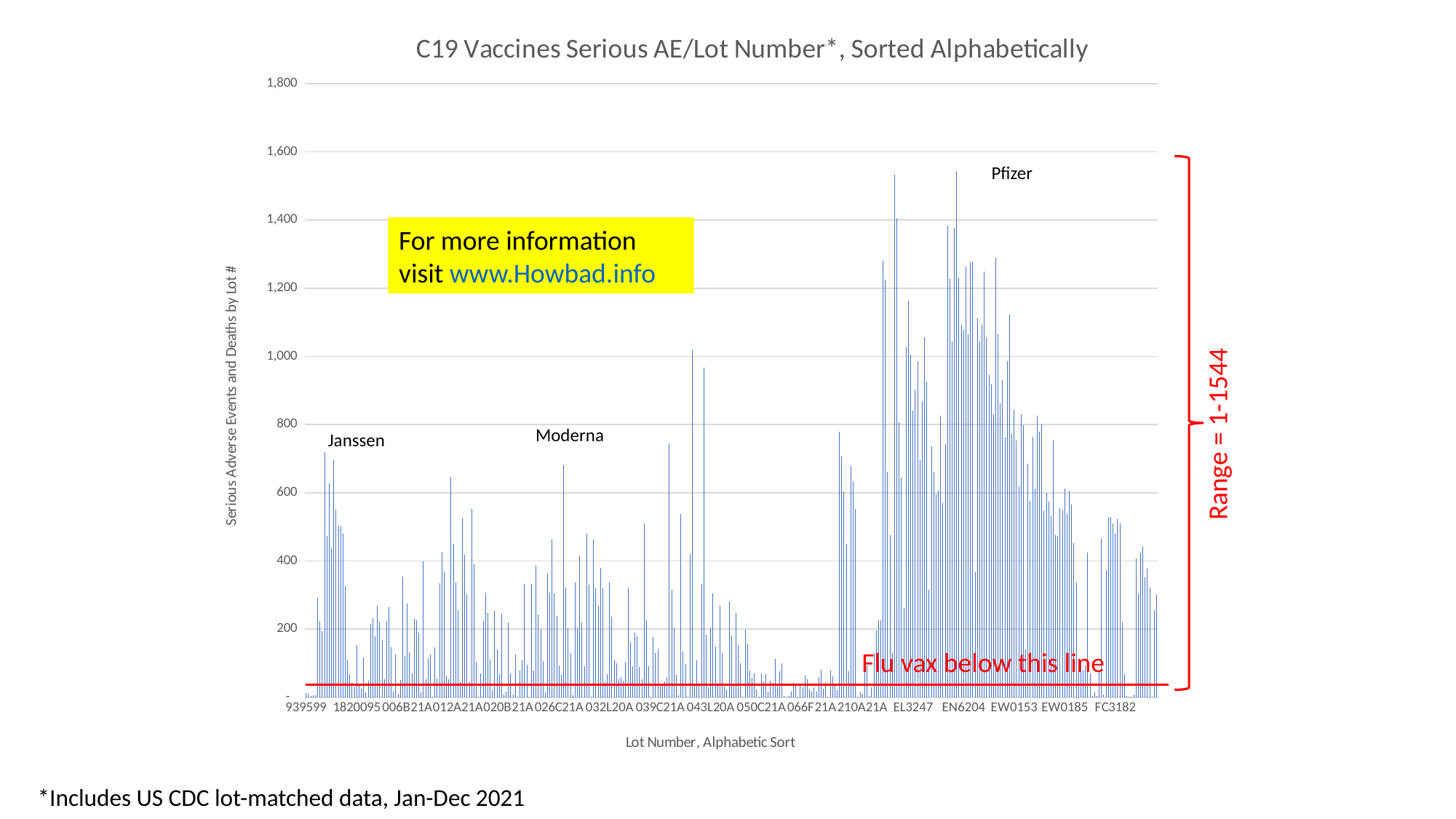

### Chart: C19 Vaccines Serious AE/Lot Number*, Sorted Alphabetically

| Category | Total SAE |
|---|---|
| 939599 | 12.0 |
| 939600 | 12.0 |
| 939676 | 5.0 |
| 939894 | 6.0 |
| 939900 | 6.0 |
| 1802068 | 293.0 |
| 1802070 | 223.0 |
| 1802072 | 195.0 |
| 1805018 | 719.0 |
| 1805020 | 474.0 |
| 1805022 | 628.0 |
| 1805025 | 440.0 |
| 1805029 | 696.0 |
| 1805031 | 551.0 |
| 1808609 | 504.0 |
| 1808978 | 501.0 |
| 1808980 | 480.0 |
| 1808982 | 327.0 |
| 1808986 | 108.0 |
| 1816022 | 68.0 |
| 1816024 | 43.0 |
| 1816027 | 31.0 |
| 1820095 | 154.0 |
| 1820096 | 33.0 |
| 1821281 | 26.0 |
| 1821286 | 118.0 |
| 1821287 | 15.0 |
| 1821288 | 48.0 |
| 001A21A | 216.0 |
| 001B21A | 233.0 |
| 001C21A | 178.0 |
| 002A21A | 268.0 |
| 002B21A | 221.0 |
| 002C21A | 169.0 |
| 002F21A | 52.0 |
| 003A21A | 224.0 |
| 003B21A | 265.0 |
| 003C21A | 148.0 |
| 003F21A | 16.0 |
| 004C21A | 126.0 |
| 004D21A | 10.0 |
| 004F21A | 51.0 |
| 004M20A | 355.0 |
| 005C21A | 121.0 |
| 006B21A | 274.0 |
| 006C21A | 132.0 |
| 006D21A | 70.0 |
| 006M20A | 230.0 |
| 007B21A | 226.0 |
| 007C21A | 189.0 |
| 007D21A | 14.0 |
| 007M20A | 399.0 |
| 008B21-2A | 54.0 |
| 008B21A | 115.0 |
| 008C21A | 126.0 |
| 008D21A | 2.0 |
| 009C21A | 147.0 |
| 009D21A | 55.0 |
| 010A21A | 335.0 |
| 010M20A | 426.0 |
| 011A21A | 369.0 |
| 011D21A | 63.0 |
| 011F21A | 54.0 |
| 011J20A | 647.0 |
| 011L20A | 450.0 |
| 011M20A | 338.0 |
| 012A21A | 256.0 |
| 012F21A | 44.0 |
| 012L20A | 525.0 |
| 012M20A | 418.0 |
| 013A21A | 303.0 |
| 013F21A | 45.0 |
| 013L20A | 552.0 |
| 013M20A | 390.0 |
| 014C21A | 104.0 |
| 014E21A | 2.0 |
| 014F21A | 70.0 |
| 014M20A | 223.0 |
| 015M20A | 308.0 |
| 016B21A | 247.0 |
| 016C21A | 111.0 |
| 016E21A | 21.0 |
| 017B21A | 254.0 |
| 017C21A | 140.0 |
| 017E21A | 67.0 |
| 018B21A | 245.0 |
| 018F21A | 9.0 |
| 019F21A | 17.0 |
| 020B21A | 220.0 |
| 020F21A | 71.0 |
| 021B21A-1 | 8.0 |
| 021C21A | 125.0 |
| 021F21A | 2.0 |
| 022B21A | 79.0 |
| 022C21A | 109.0 |
| 022M20A | 333.0 |
| 023C21A | 95.0 |
| 023D21A | 2.0 |
| 023M20A | 333.0 |
| 024C21A | 78.0 |
| 024M20A | 386.0 |
| 025A21A | 242.0 |
| 025B21A | 200.0 |
| 025C21A | 107.0 |
| 025D21A | 15.0 |
| 025J20-2A | 363.0 |
| 025J20A | 308.0 |
| 025L20A | 462.0 |
| 026A21A | 305.0 |
| 026B21A | 239.0 |
| 026C21A | 94.0 |
| 026D21A | 65.0 |
| 026L20A | 681.0 |
| 027A21A | 323.0 |
| 027B21A | 203.0 |
| 027C21A | 129.0 |
| 027D21A | 7.0 |
| 027L20A | 338.0 |
| 028A21A | 204.0 |
| 028L20A | 415.0 |
| 029A21A | 219.0 |
| 029K20A | 92.0 |
| 029L20A | 479.0 |
| 030A21A | 330.0 |
| 030B21A | 1.0 |
| 030L20A | 462.0 |
| 030M20A | 321.0 |
| 031A21A | 268.0 |
| 031L20A | 380.0 |
| 031M20A | 321.0 |
| 032F21A | 44.0 |
| 032H20A | 68.0 |
| 032L20A | 336.0 |
| 032M20A | 236.0 |
| 033B21A | 110.0 |
| 033C21A | 100.0 |
| 033F21A | 52.0 |
| 034C21A | 60.0 |
| 034F21A | 48.0 |
| 035C21A | 103.0 |
| 036A21A | 323.0 |
| 036B21A | 161.0 |
| 036C21A | 92.0 |
| 037A21B | 190.0 |
| 037B21A | 179.0 |
| 037C21A | 89.0 |
| 037F21A | 54.0 |
| 037K20A | 511.0 |
| 038A21A | 227.0 |
| 038C21A | 92.0 |
| 038D21A | 2.0 |
| 038K20A | 176.0 |
| 039A21A | 131.0 |
| 039B21A | 143.0 |
| 039C21A | 34.0 |
| 039D21A | 41.0 |
| 039F21A | 46.0 |
| 039K20-2A | 59.0 |
| 039K20A | 744.0 |
| 040A21A | 316.0 |
| 040B21A | 204.0 |
| 040C21A | 66.0 |
| 040D21A | 7.0 |
| 041A21A | 537.0 |
| 041B21A | 134.0 |
| 041C21A | 98.0 |
| 041D21A | 1.0 |
| 041L20A | 421.0 |
| 042A21A | 1019.0 |
| 042B21-2A | 38.0 |
| 042B21A | 108.0 |
| 042D21A | 42.0 |
| 042L20A | 333.0 |
| 043A21A | 966.0 |
| 043B21A | 183.0 |
| 043D21A | 29.0 |
| 043L20A | 205.0 |
| 044A21A | 304.0 |
| 044B21A | 150.0 |
| 044D21A | 38.0 |
| 045A21A | 268.0 |
| 045B21A | 129.0 |
| 045C21A | 32.0 |
| 045D21A | 24.0 |
| 046A21A | 282.0 |
| 046B21A | 178.0 |
| 046C21A | 33.0 |
| 047A21A | 247.0 |
| 047B21A | 153.0 |
| 047C21A | 101.0 |
| 047E21A | 1.0 |
| 048A21A | 199.0 |
| 048B21A | 158.0 |
| 048C21A | 79.0 |
| 048F21A | 57.0 |
| 049C21A | 70.0 |
| 049E21A | 23.0 |
| 049F21A | 2.0 |
| 050C21A | 70.0 |
| 050E21A | 46.0 |
| 051C21A | 67.0 |
| 051E21A | 16.0 |
| 051F21A | 48.0 |
| 052C21A | 43.0 |
| 052E21A | 113.0 |
| 053C21A | 31.0 |
| 053E21A | 76.0 |
| 054C21A | 101.0 |
| 055E21A | 5.0 |
| 056D21A | 1.0 |
| 057D21A | 3.0 |
| 057G20A | 16.0 |
| 058E21A | 43.0 |
| 058F21A | 34.0 |
| 059D21A | 1.0 |
| 059E21A | 36.0 |
| 061E21A | 29.0 |
| 062E21A | 63.0 |
| 065F21A | 52.0 |
| 066D21A | 24.0 |
| 066F21A | 17.0 |
| 067F21A | 29.0 |
| 069F21A | 16.0 |
| 071F21A | 60.0 |
| 076C21A | 81.0 |
| 077C21B | 25.0 |
| 078C21A | 42.0 |
| 085D21A | 1.0 |
| 088D21A | 79.0 |
| 091D21A | 61.0 |
| 092D21A | 35.0 |
| 093D21A | 20.0 |
| 201A21A | 779.0 |
| 202A21A | 707.0 |
| 203A21A | 601.0 |
| 204A21A | 450.0 |
| 204B21A | 77.0 |
| 205A21A | 679.0 |
| 206A21A | 633.0 |
| 207A21A | 553.0 |
| 208A21A | 1.0 |
| 209A21A | 14.0 |
| 210A21A | 10.0 |
| 211A21A | 111.0 |
| 212A21A | 93.0 |
| 213A21A | 3.0 |
| 30125BA | 30.0 |
| 30130BA | 131.0 |
| 30135BA | 197.0 |
| 30145BA | 226.0 |
| 30155BA | 225.0 |
| EH9899 | 1281.0 |
| EJ1685 | 1225.0 |
| EJ1686 | 662.0 |
| EK4176 | 476.0 |
| EK4244 | 130.0 |
| EK5730 | 1532.0 |
| EK9231 | 1405.0 |
| EL0140 | 807.0 |
| EL0142 | 645.0 |
| EL0725 | 263.0 |
| EL1283 | 1027.0 |
| EL1284 | 1164.0 |
| EL3246 | 1006.0 |
| EL3247 | 842.0 |
| EL3248 | 902.0 |
| EL3249 | 986.0 |
| EL3302 | 696.0 |
| EL8982 | 868.0 |
| EL9261 | 1056.0 |
| EL9262 | 924.0 |
| EL9263 | 315.0 |
| EL9264 | 737.0 |
| EL9265 | 661.0 |
| EL9266 | 596.0 |
| EL9267 | 606.0 |
| EL9269 | 826.0 |
| EM9809 | 569.0 |
| EM9810 | 743.0 |
| EN5318 | 1384.0 |
| EN6198 | 1227.0 |
| EN6199 | 1043.0 |
| EN6200 | 1377.0 |
| EN6201 | 1544.0 |
| EN6202 | 1229.0 |
| EN6203 | 1092.0 |
| EN6204 | 1077.0 |
| EN6205 | 1263.0 |
| EN6206 | 1066.0 |
| EN6207 | 1277.0 |
| EN6208 | 1279.0 |
| EN9581 | 366.0 |
| EP6955 | 1113.0 |
| EP7533 | 1044.0 |
| EP7534 | 1094.0 |
| ER2613 | 1249.0 |
| ER8727 | 1054.0 |
| ER8729 | 945.0 |
| ER8730 | 918.0 |
| ER8731 | 831.0 |
| ER8732 | 1290.0 |
| ER8733 | 1065.0 |
| ER8734 | 863.0 |
| ER8735 | 931.0 |
| ER8736 | 761.0 |
| ER8737 | 987.0 |
| EW0150 | 1123.0 |
| EW0151 | 773.0 |
| EW0153 | 843.0 |
| EW0158 | 753.0 |
| EW0161 | 618.0 |
| EW0162 | 830.0 |
| EW0164 | 799.0 |
| EW0165 | 141.0 |
| EW0167 | 685.0 |
| EW0168 | 577.0 |
| EW0169 | 765.0 |
| EW0170 | 613.0 |
| EW0171 | 826.0 |
| EW0172 | 779.0 |
| EW0173 | 801.0 |
| EW0175 | 546.0 |
| EW0176 | 599.0 |
| EW0177 | 574.0 |
| EW0178 | 532.0 |
| EW0179 | 753.0 |
| EW0180 | 476.0 |
| EW0181 | 473.0 |
| EW0182 | 555.0 |
| EW0183 | 548.0 |
| EW0185 | 613.0 |
| EW0186 | 537.0 |
| EW0187 | 605.0 |
| EW0191 | 566.0 |
| EW0196 | 452.0 |
| EW0198 | 336.0 |
| EW0201 | 107.0 |
| EW0202 | 108.0 |
| EW0203 | 80.0 |
| EW0207 | 93.0 |
| EW0217 | 424.0 |
| EW0221 | 71.0 |
| EW1072 | 3.0 |
| EY0581 | 14.0 |
| EY0582 | 3.0 |
| EY0584 | 76.0 |
| FA6780 | 464.0 |
| FA7483 | 8.0 |
| FA7484 | 373.0 |
| FA7485 | 526.0 |
| FC3180 | 530.0 |
| FC3181 | 509.0 |
| FC3182 | 481.0 |
| FC3183 | 522.0 |
| FC3184 | 510.0 |
| FD0809 | 220.0 |
| FD0810 | 67.0 |
| FD7210 | 4.0 |
| FD7220 | 1.0 |
| FD7220 | 1.0 |
| FD7222 | 9.0 |
| FD8448 | 408.0 |
| FE3590 | 304.0 |
| FE3592 | 425.0 |
| FF2587 | 442.0 |
| FF2588 | 352.0 |
| FF2589 | 378.0 |
| FF2590 | 323.0 |
| FF2591 | 2.0 |
| FF2593 | 255.0 |
| FF8841 | 300.0 |
Pfizer

For more information visit www.Howbad.info
Range = 1-1544
Moderna
Janssen
Flu vax below this line
*Includes US CDC lot-matched data, Jan-Dec 2021